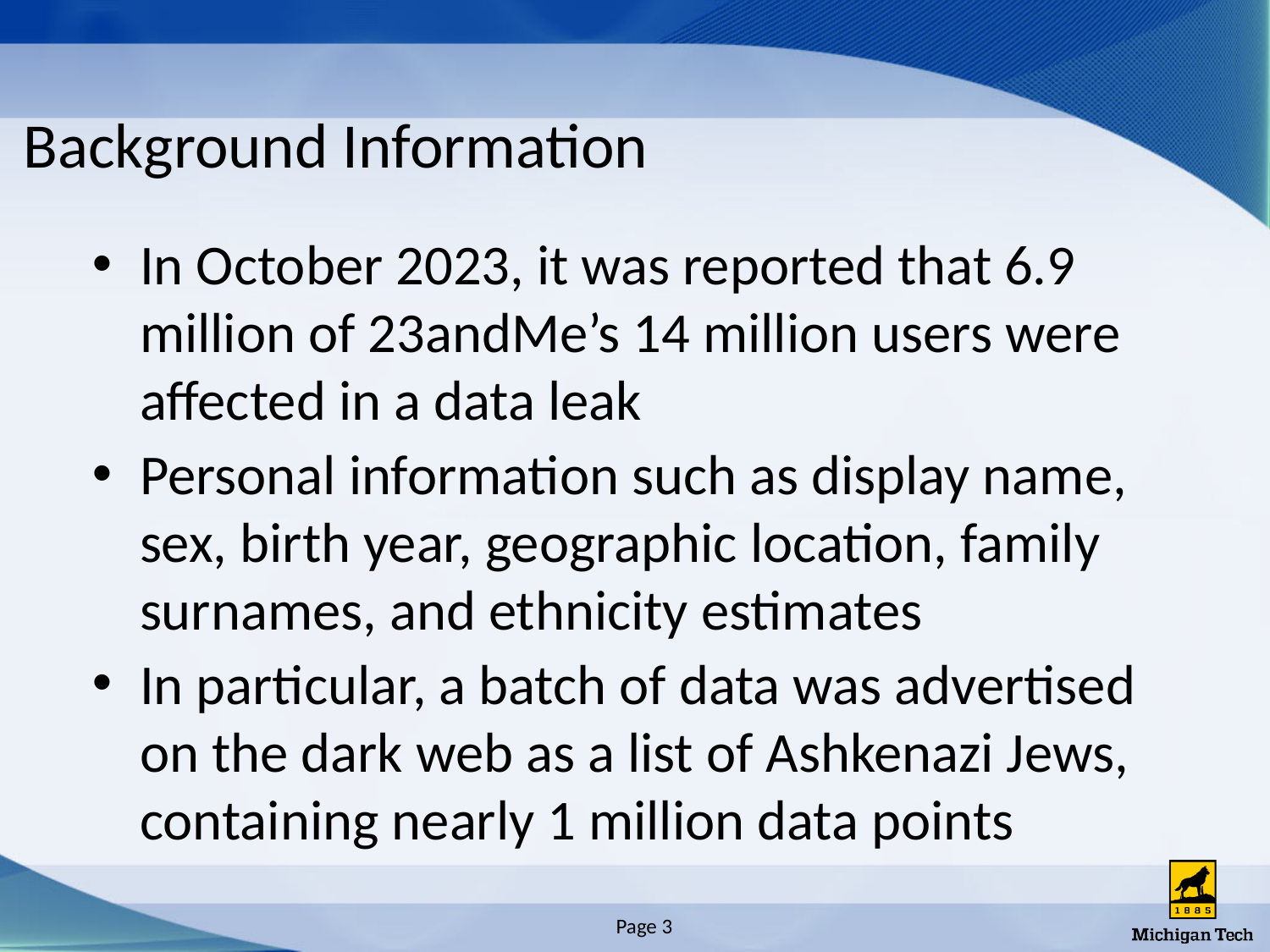

# Background Information
In October 2023, it was reported that 6.9 million of 23andMe’s 14 million users were affected in a data leak
Personal information such as display name, sex, birth year, geographic location, family surnames, and ethnicity estimates
In particular, a batch of data was advertised on the dark web as a list of Ashkenazi Jews, containing nearly 1 million data points